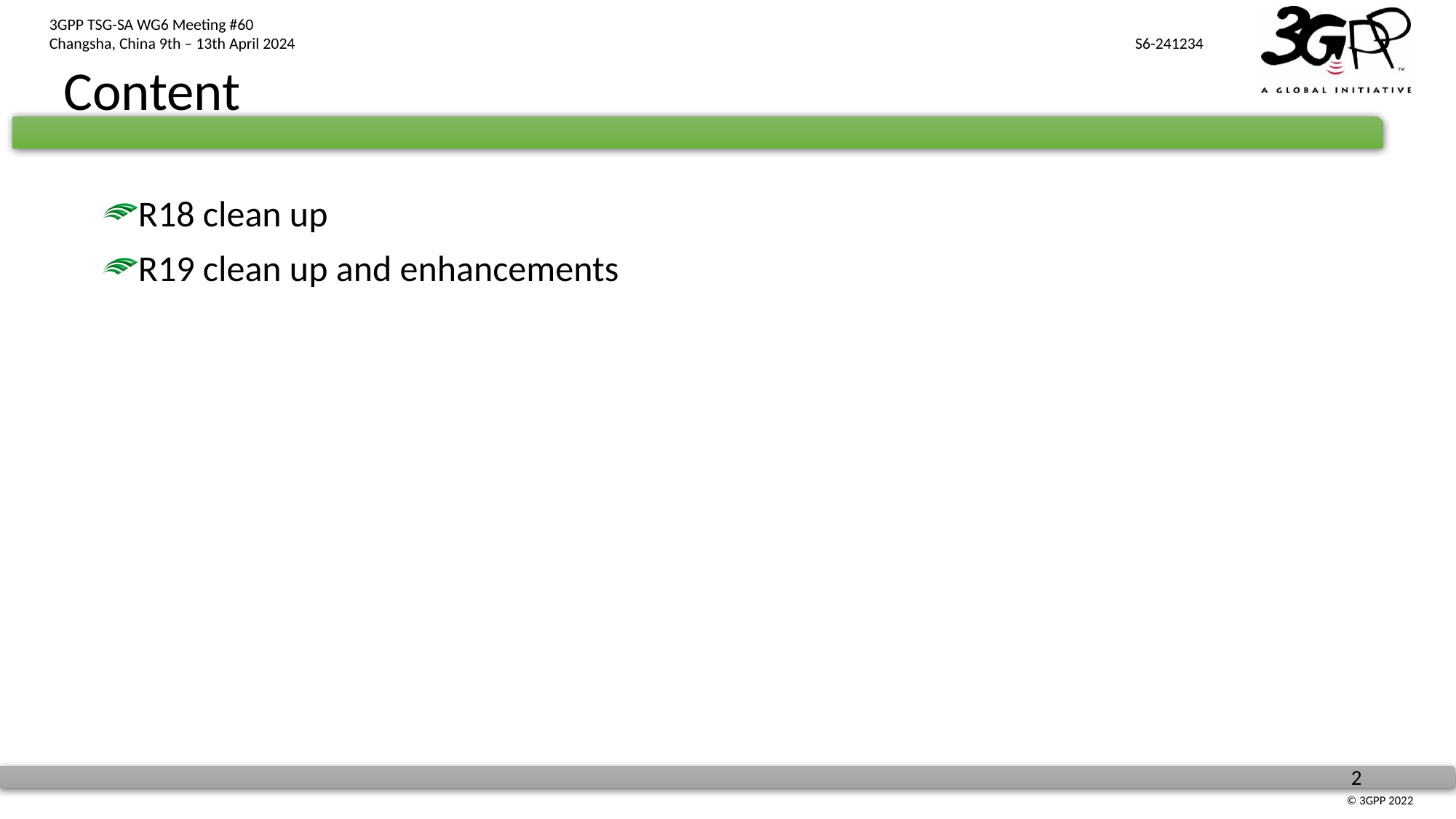

# Content
R18 clean up
R19 clean up and enhancements